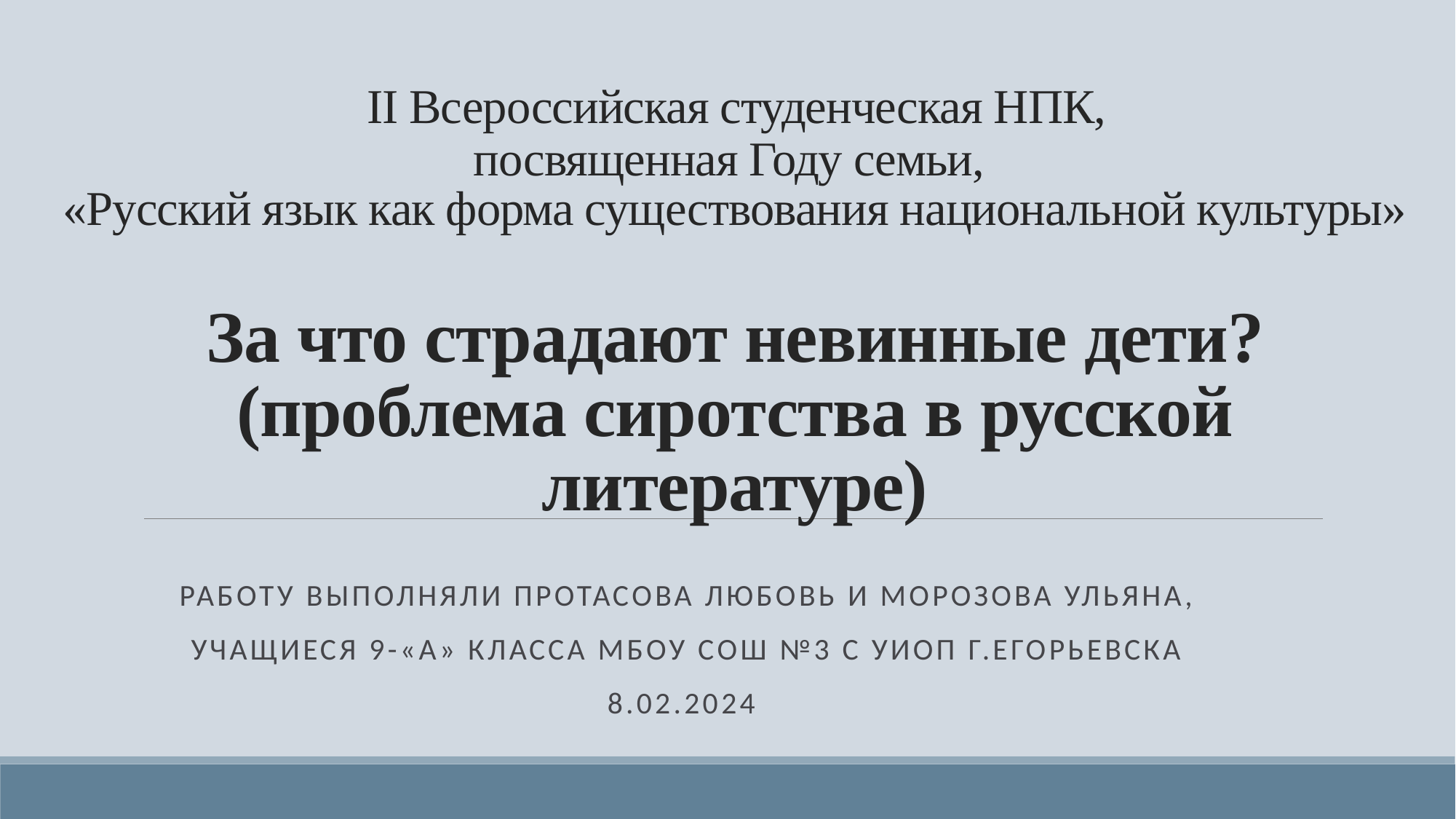

# II Всероссийская студенческая НПК, посвященная Году семьи, «Русский язык как форма существования национальной культуры» За что страдают невинные дети? (проблема сиротства в русской литературе)
Работу выполняли протасова любовь и морозова ульяна,
учащиеся 9-«А» класса МБОУ СОШ №3 с УИОП г.Егорьевска
8.02.2024